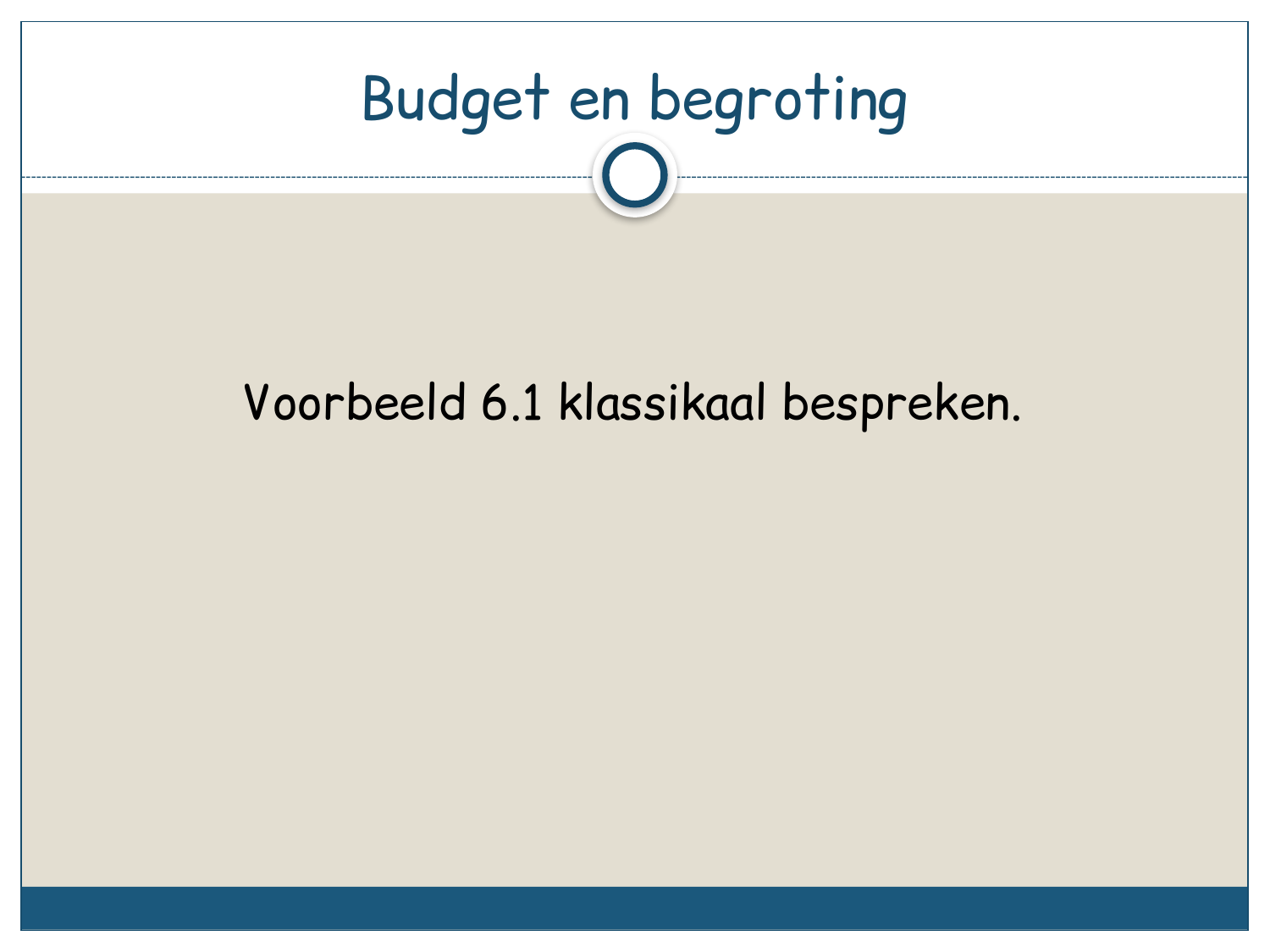

# Budget en begroting

Voorbeeld 6.1 klassikaal bespreken.